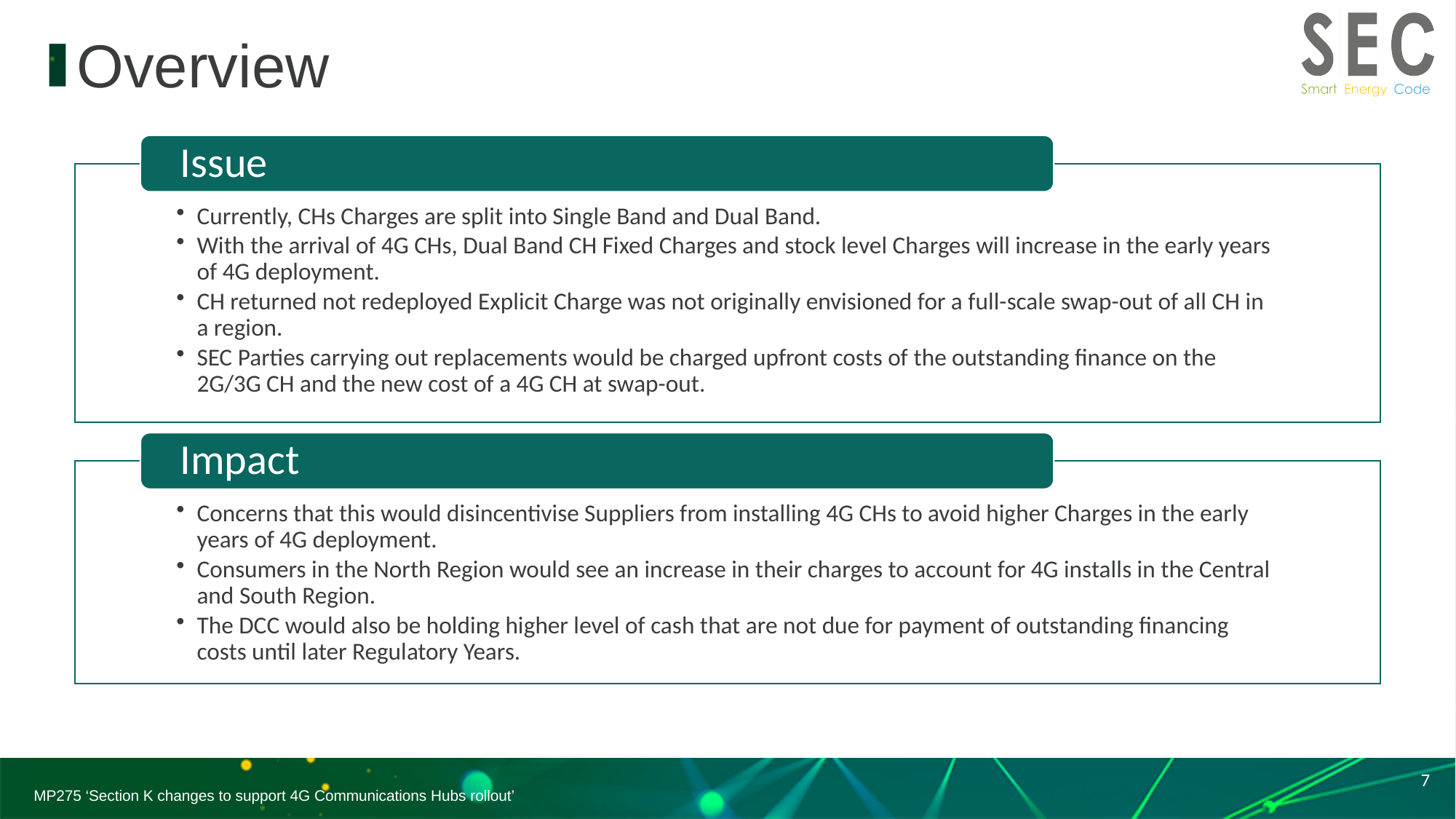

# Overview
Currently, CHs Charges are split into Single Band and Dual Band.
With the arrival of 4G CHs, Dual Band CH Fixed Charges and stock level Charges will increase in the early years of 4G deployment.
CH returned not redeployed Explicit Charge was not originally envisioned for a full-scale swap-out of all CH in a region.
SEC Parties carrying out replacements would be charged upfront costs of the outstanding finance on the 2G/3G CH and the new cost of a 4G CH at swap-out.
Issue
Concerns that this would disincentivise Suppliers from installing 4G CHs to avoid higher Charges in the early years of 4G deployment.
Consumers in the North Region would see an increase in their charges to account for 4G installs in the Central and South Region.
The DCC would also be holding higher level of cash that are not due for payment of outstanding financing costs until later Regulatory Years.
Impact
7
MP275 ‘Section K changes to support 4G Communications Hubs rollout’